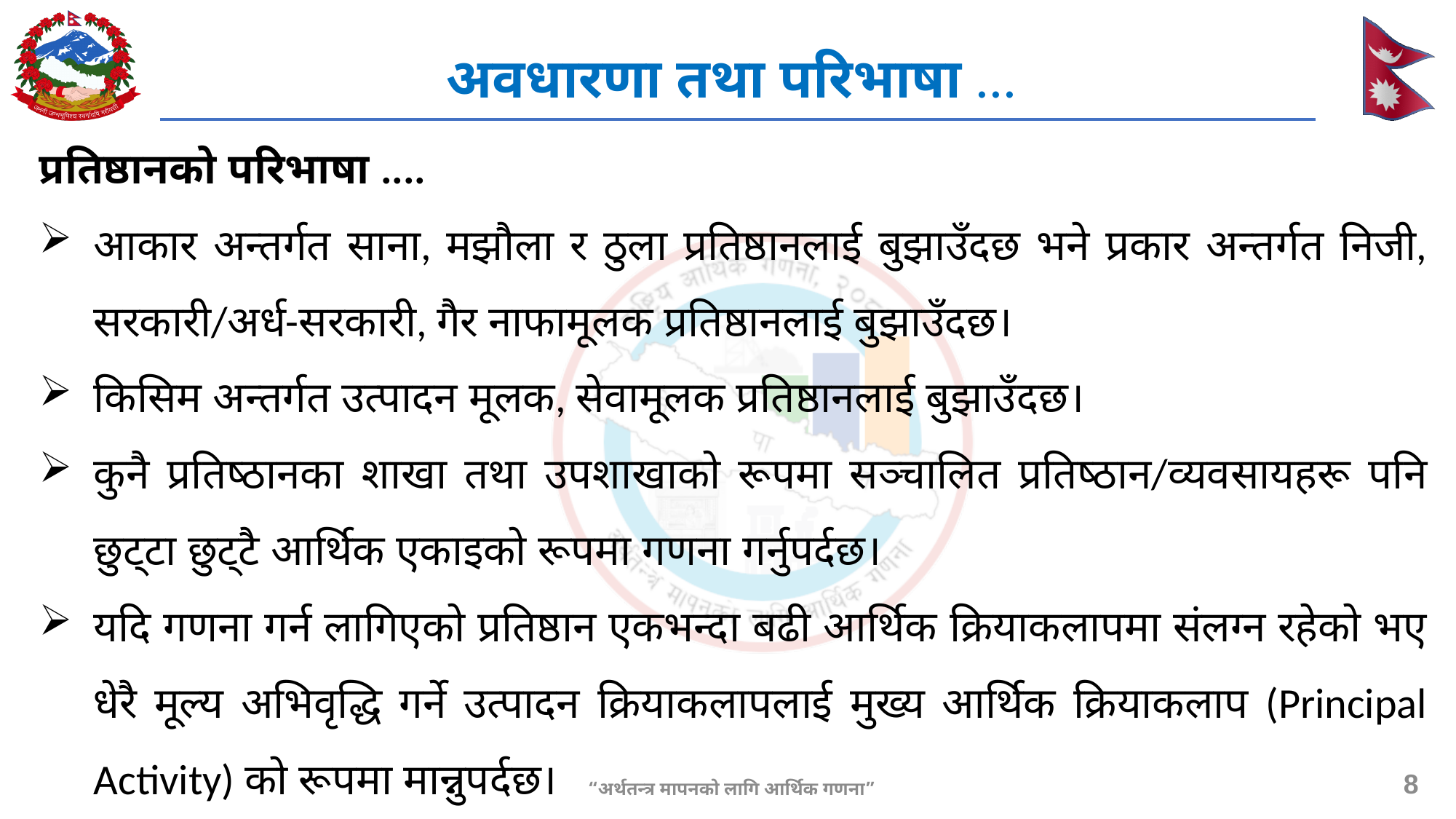

# अवधारणा तथा परिभाषा ...
प्रतिष्ठानको परिभाषा ....
आकार अन्तर्गत साना, मझौला र ठुला प्रतिष्ठानलाई बुझाउँदछ भने प्रकार अन्तर्गत निजी, सरकारी/अर्ध-सरकारी, गैर नाफामूलक प्रतिष्ठानलाई बुझाउँदछ।
किसिम अन्तर्गत उत्पादन मूलक, सेवामूलक प्रतिष्ठानलाई बुझाउँदछ।
कुनै प्रतिष्ठानका शाखा तथा उपशाखाको रूपमा सञ्चालित प्रतिष्ठान/व्यवसायहरू पनि छुट्टा छुट्टै आर्थिक एकाइको रूपमा गणना गर्नुपर्दछ।
यदि गणना गर्न लागिएको प्रतिष्ठान एकभन्दा बढी आर्थिक क्रियाकलापमा संलग्न रहेको भए धेरै मूल्य अभिवृद्धि गर्ने उत्पादन क्रियाकलापलाई मुख्य आर्थिक क्रियाकलाप (Principal Activity) को रूपमा मान्नुपर्दछ।

8
“अर्थतन्त्र मापनको लागि आर्थिक गणना”